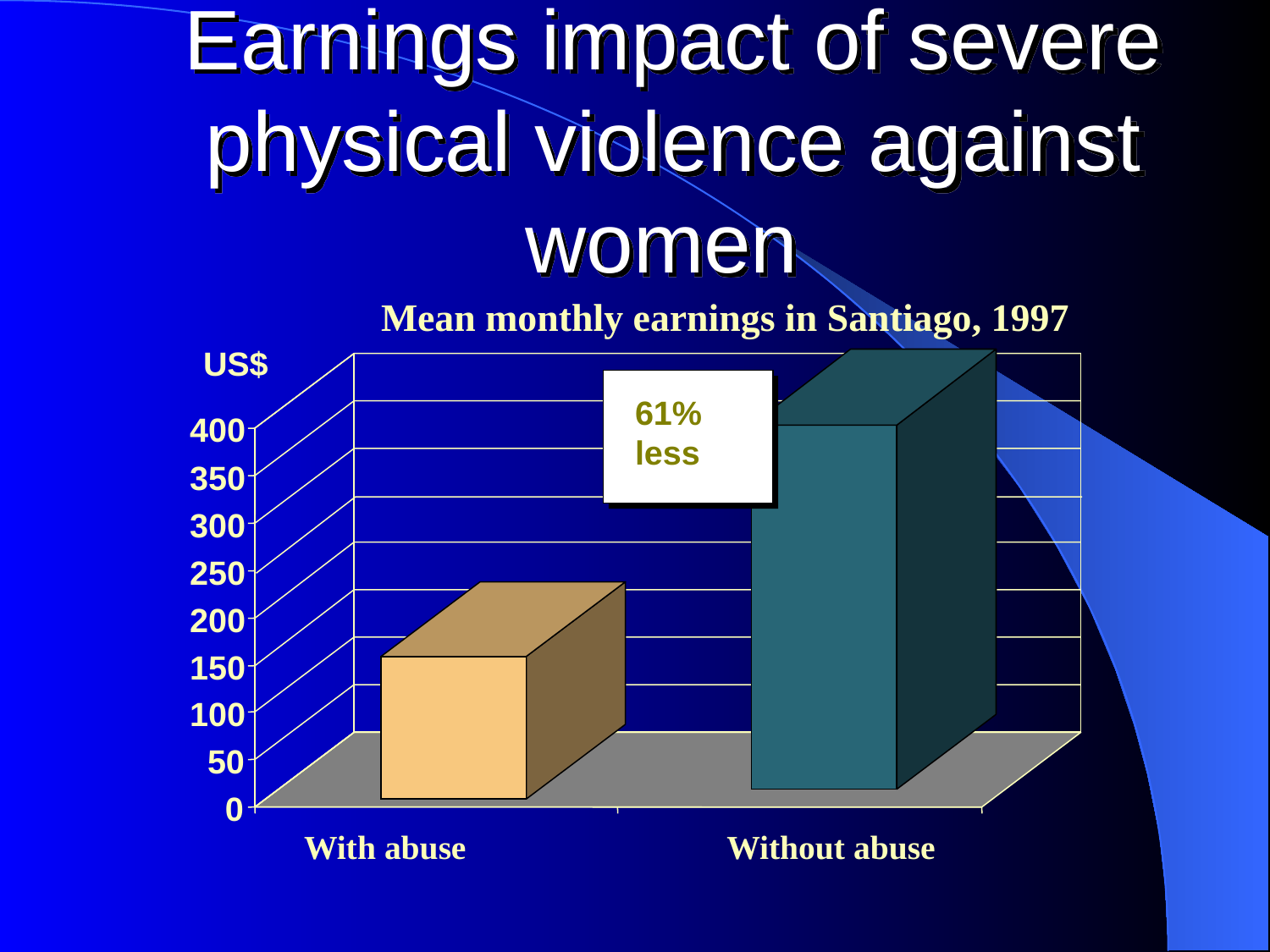

# Earnings impact of severe physical violence against women

Mean monthly earnings in Santiago, 1997

US$

400

350

300

250

200

150

100

50

0

With abuse
Without abuse

61%
less